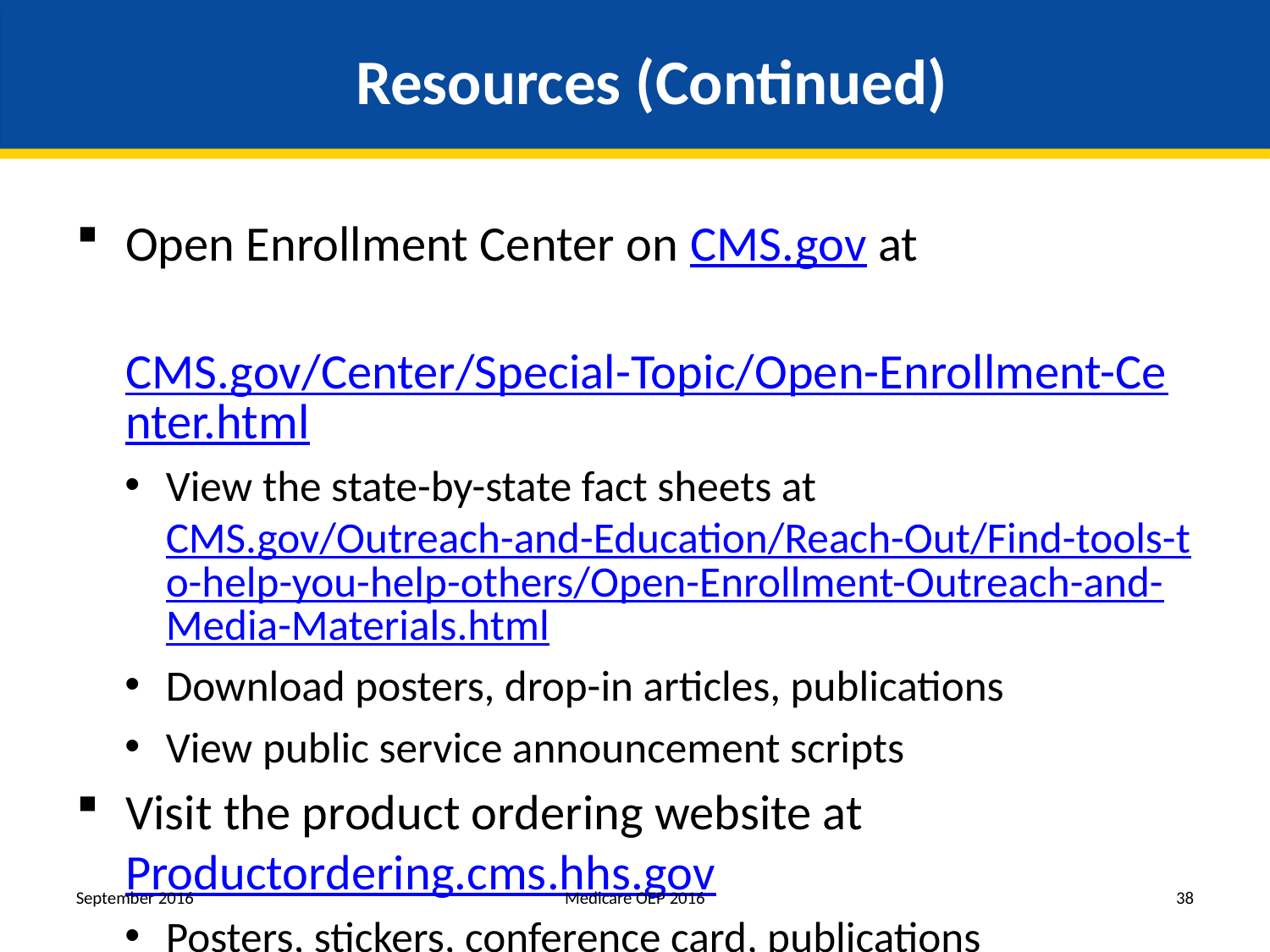

# Resources (Continued)
Open Enrollment Center on CMS.gov at
	CMS.gov/Center/Special-Topic/Open-Enrollment-Center.html
View the state-by-state fact sheets at CMS.gov/Outreach-and-Education/Reach-Out/Find-tools-to-help-you-help-others/Open-Enrollment-Outreach-and-Media-Materials.html
Download posters, drop-in articles, publications
View public service announcement scripts
Visit the product ordering website at Productordering.cms.hhs.gov
Posters, stickers, conference card, publications
September 2016
Medicare OEP 2016
38